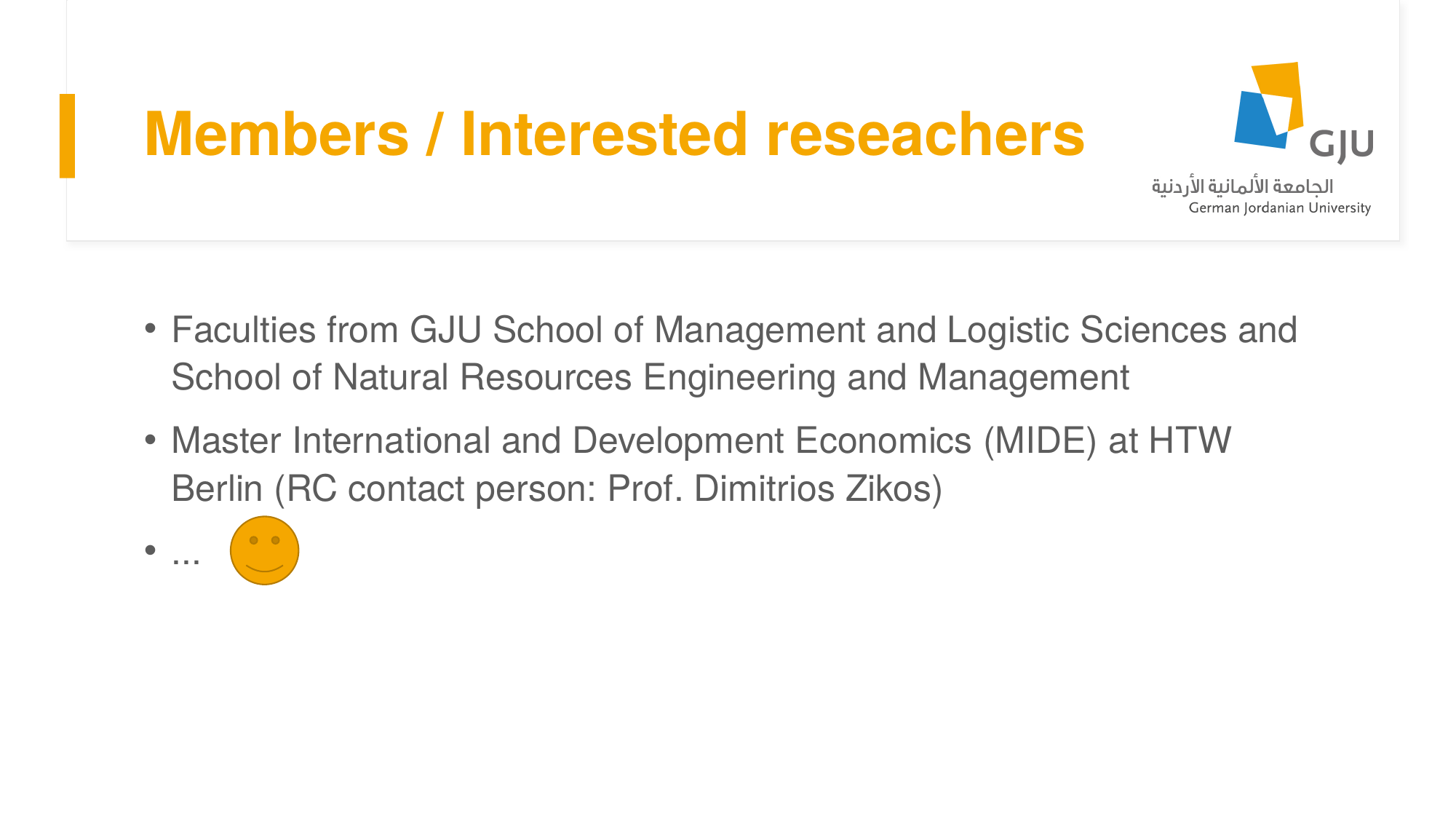

# Members / Interested reseachers
Faculties from GJU School of Management and Logistic Sciences and School of Natural Resources Engineering and Management
Master International and Development Economics (MIDE) at HTW Berlin (RC contact person: Prof. Dimitrios Zikos)
...